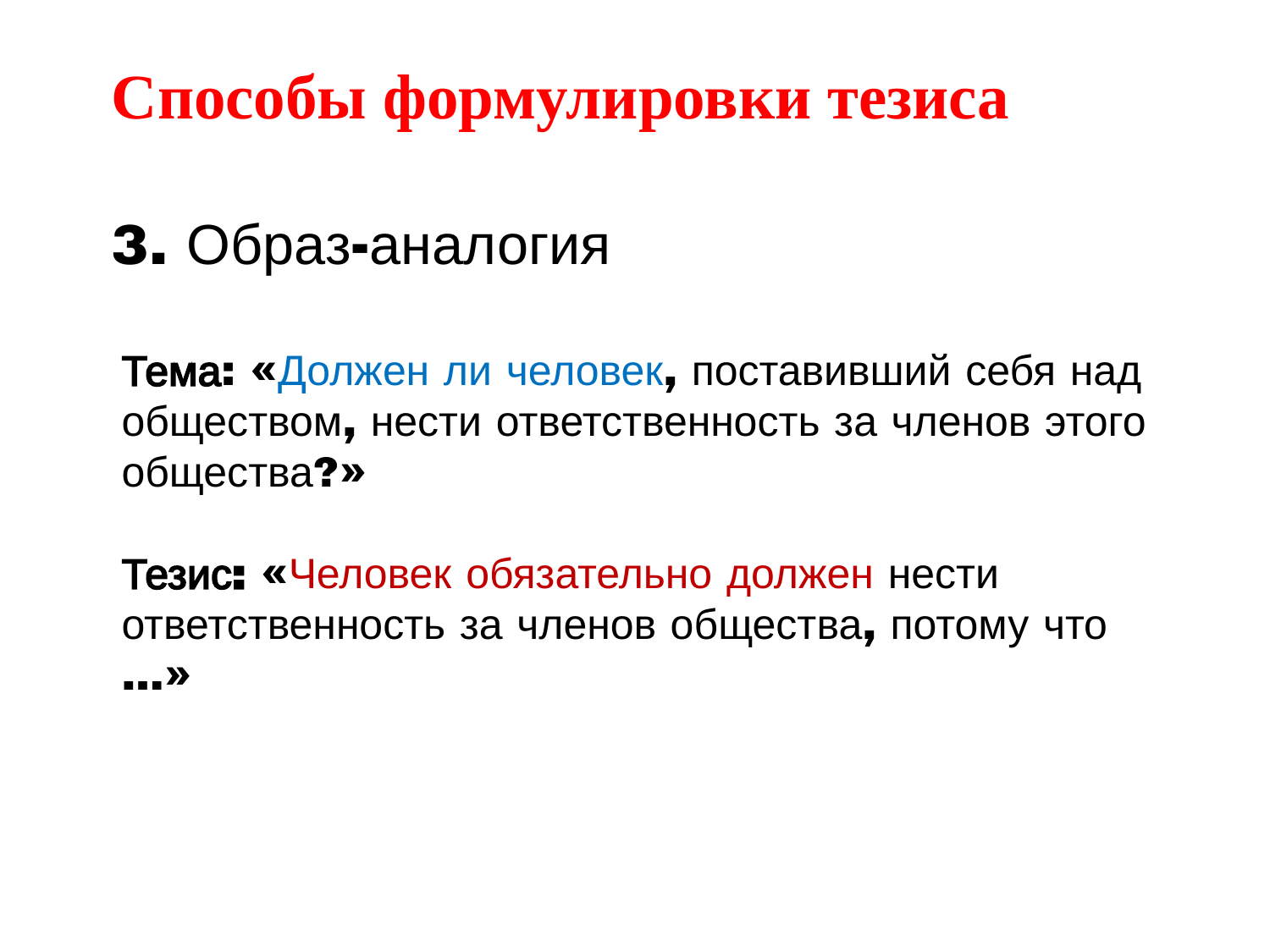

Способы формулировки тезиса

3. Образ-аналогия
Тема: «Должен ли человек, поставивший себя над обществом, нести ответственность за членов этого общества?»

Тезис: «Человек обязательно должен нести ответственность за членов общества, потому что …»